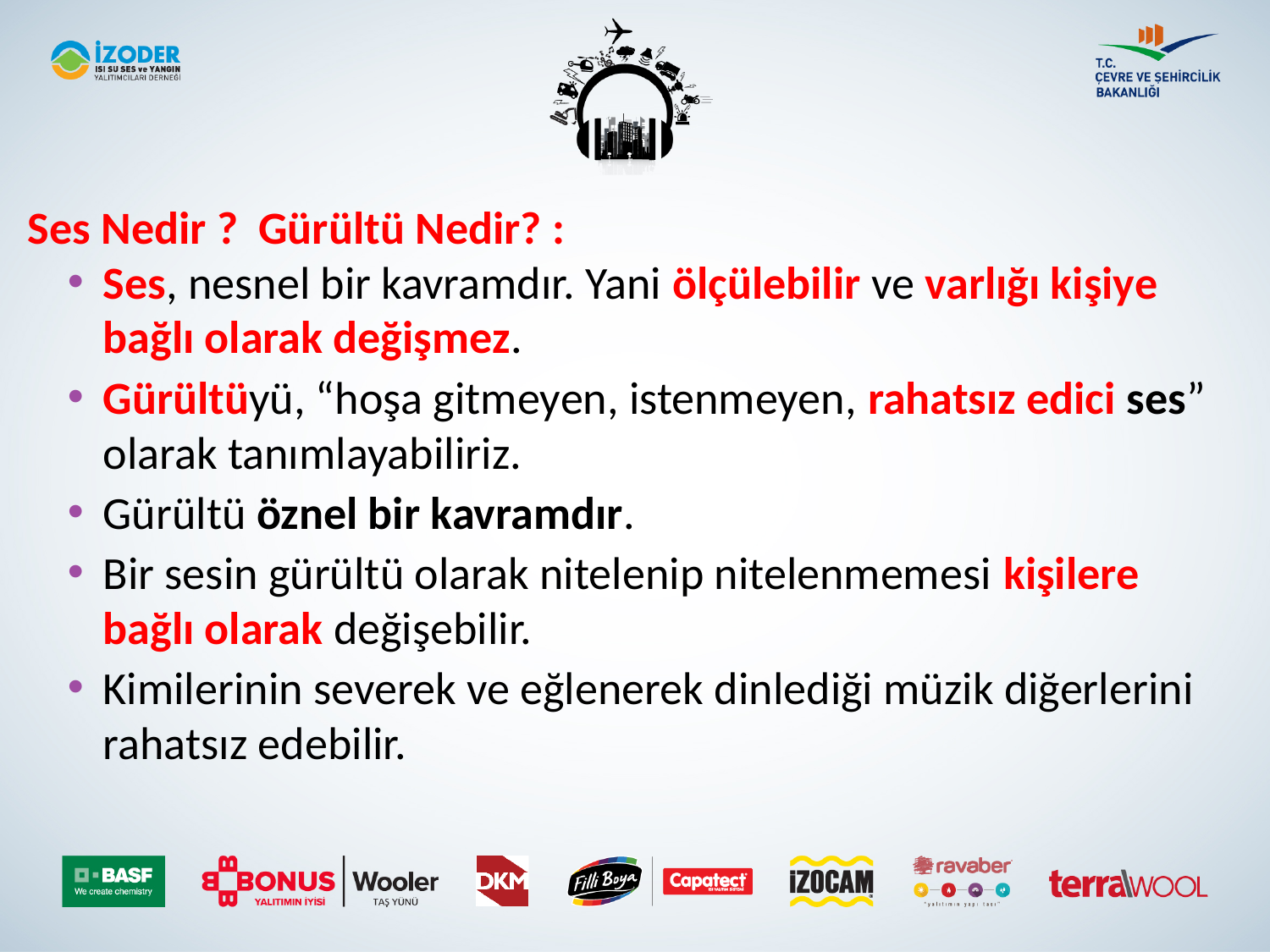

Ses Nedir ?  Gürültü Nedir? :
Ses, nesnel bir kavramdır. Yani ölçülebilir ve varlığı kişiye bağlı olarak değişmez.
Gürültüyü, “hoşa gitmeyen, istenmeyen, rahatsız edici ses” olarak tanımlayabiliriz.
Gürültü öznel bir kavramdır.
Bir sesin gürültü olarak nitelenip nitelenmemesi kişilere bağlı olarak değişebilir.
Kimilerinin severek ve eğlenerek dinlediği müzik diğerlerini rahatsız edebilir.